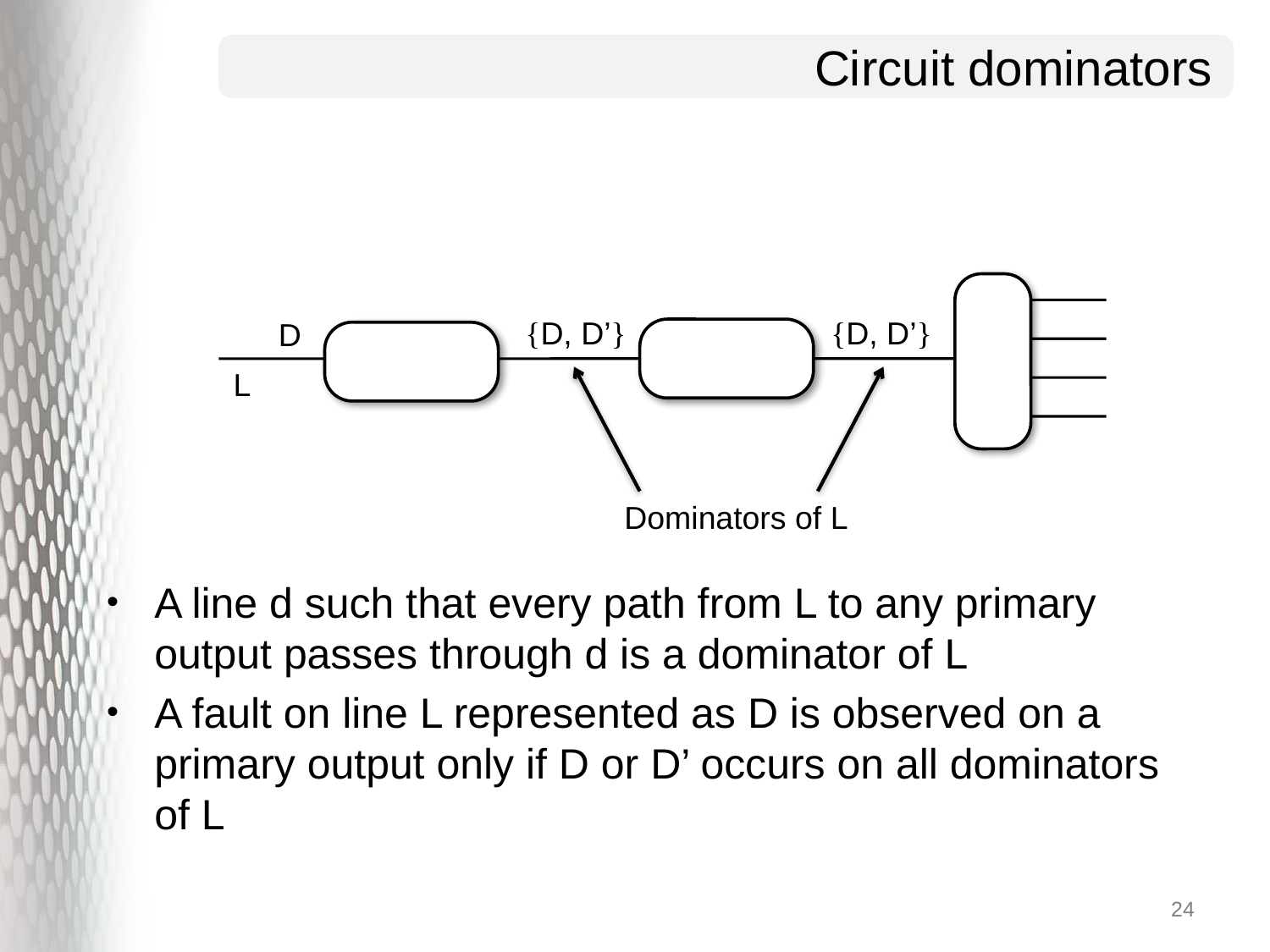

# Circuit dominators

{D, D’}
{D, D’}
D

L

Dominators of L
A line d such that every path from L to any primary output passes through d is a dominator of L
A fault on line L represented as D is observed on a primary output only if D or D’ occurs on all dominators of L